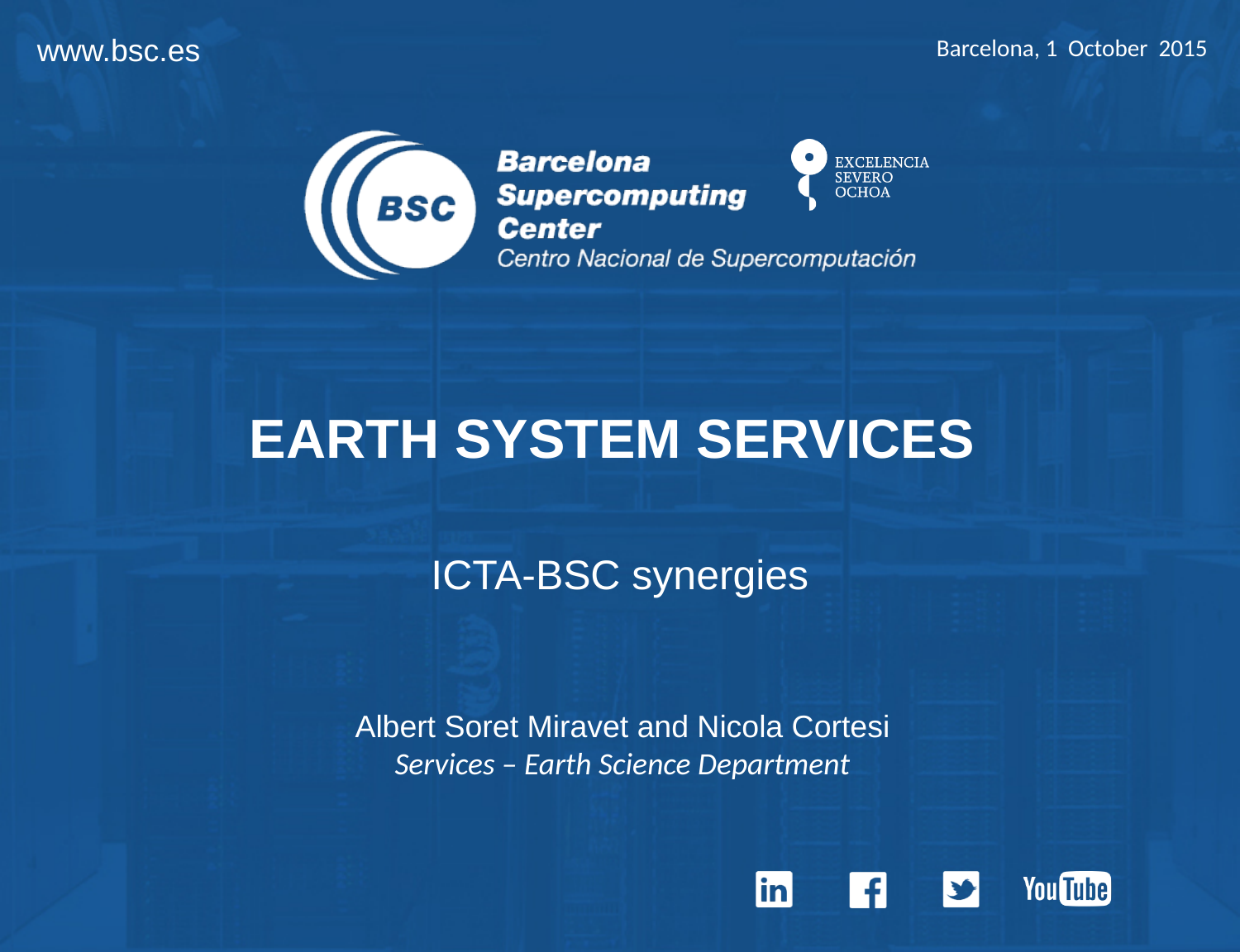

Barcelona, 1  October  2015
EARTH SYSTEM SERVICES
ICTA-BSC synergies
Albert Soret Miravet and Nicola Cortesi
Services – Earth Science Department